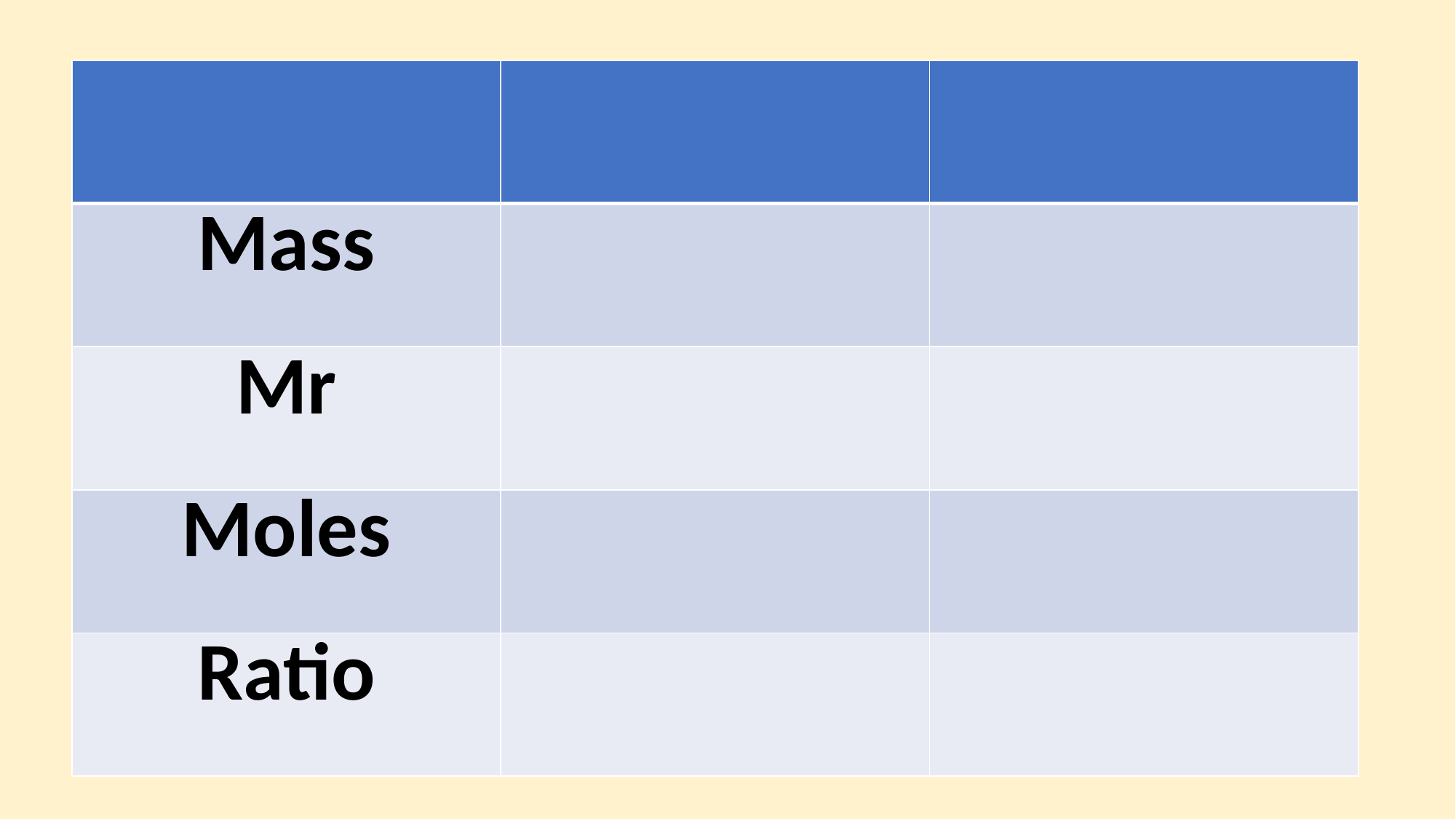

|  |  |  |
| --- | --- | --- |
| Mass |  |  |
| Mr |  |  |
| Moles |  |  |
| Ratio |  |  |